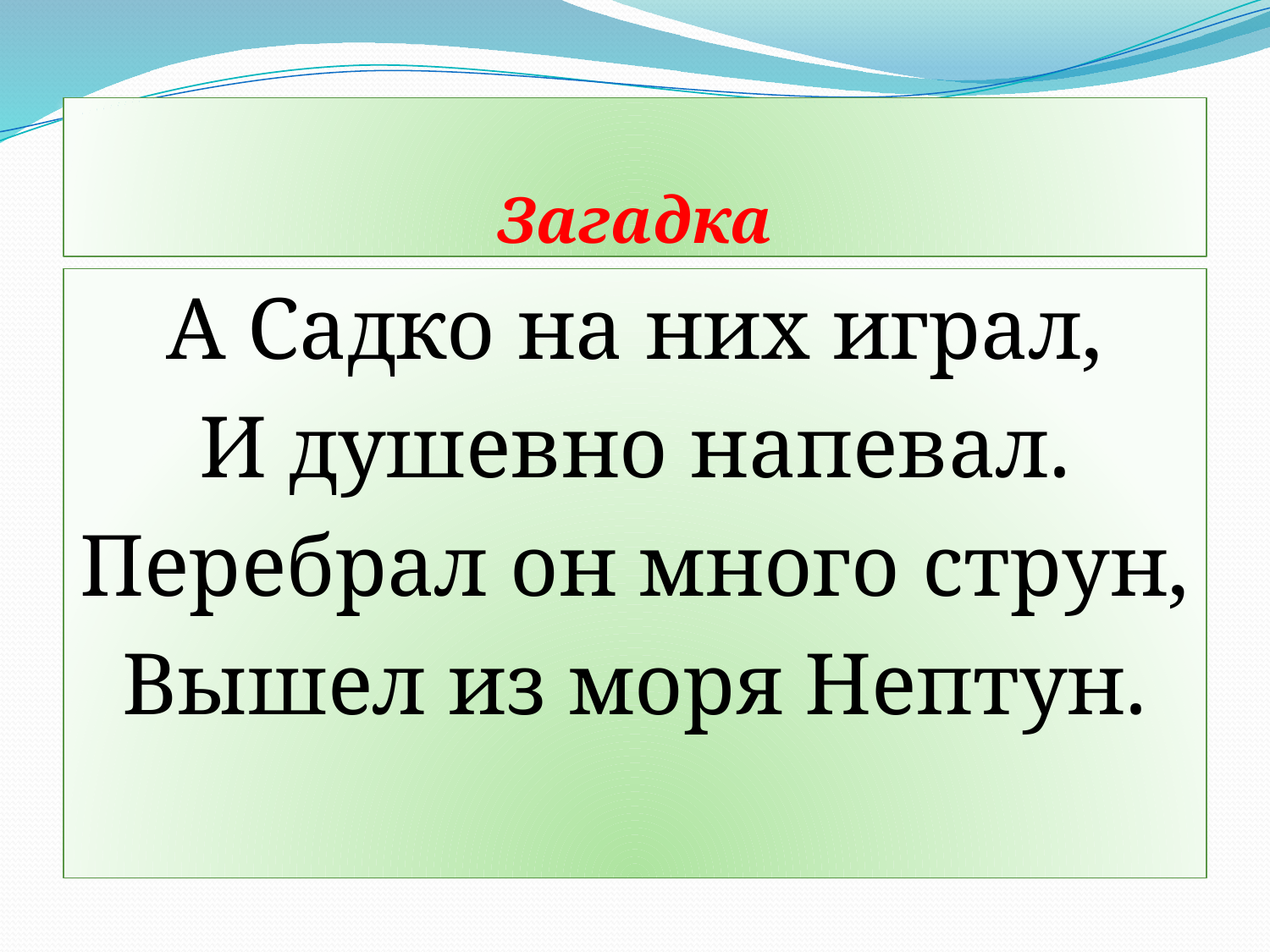

# Загадка
А Садко на них играл,
И душевно напевал.
Перебрал он много струн,
Вышел из моря Нептун.